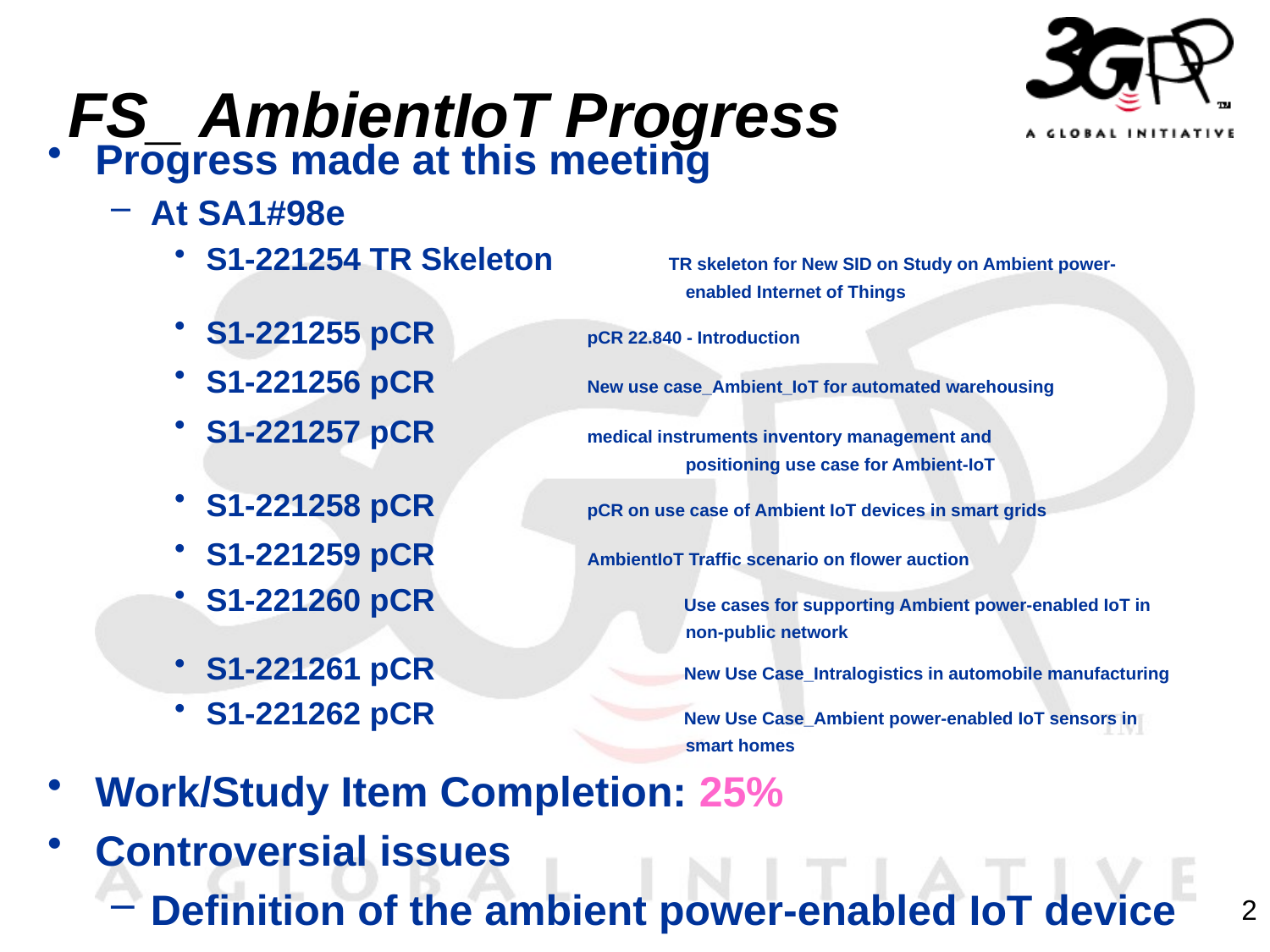

# FS_ AmbientIoT Progress
Progress made at this meeting
At SA1#98e
S1-221254 TR Skeleton             TR skeleton for New SID on Study on Ambient power-
                                                                                                         enabled Internet of Things
S1-221255 pCR		pCR 22.840 - Introduction
S1-221256 pCR		New use case_Ambient_IoT for automated warehousing
S1-221257 pCR		medical instruments inventory management and
                                                                                                         positioning use case for Ambient-IoT
S1-221258 pCR		pCR on use case of Ambient IoT devices in smart grids
S1-221259 pCR		AmbientIoT Traffic scenario on flower auction
S1-221260 pCR                            Use cases for supporting Ambient power-enabled IoT in
                                                                                                         non-public network
S1-221261 pCR                            New Use Case_Intralogistics in automobile manufacturing
S1-221262 pCR                            New Use Case_Ambient power-enabled IoT sensors in
                                                                                                         smart homes
Work/Study Item Completion: 25%
Controversial issues
Definition of the ambient power-enabled IoT device
2